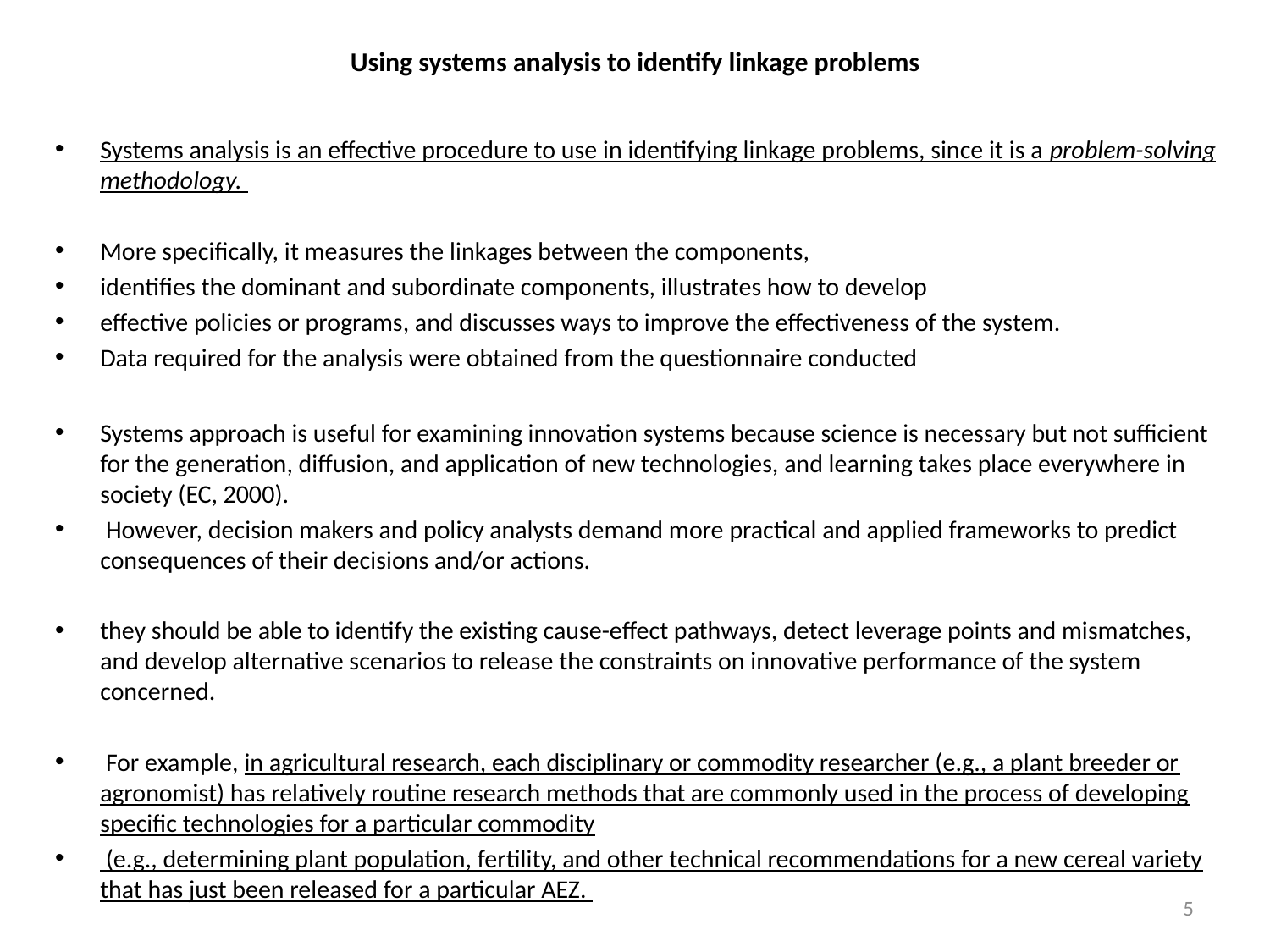

# Using systems analysis to identify linkage problems
Systems analysis is an effective procedure to use in identifying linkage problems, since it is a problem-solving methodology.

More specifically, it measures the linkages between the components,
identifies the dominant and subordinate components, illustrates how to develop
effective policies or programs, and discusses ways to improve the effectiveness of the system.
Data required for the analysis were obtained from the questionnaire conducted

Systems approach is useful for examining innovation systems because science is necessary but not sufficient for the generation, diffusion, and application of new technologies, and learning takes place everywhere in society (EC, 2000).
 However, decision makers and policy analysts demand more practical and applied frameworks to predict consequences of their decisions and/or actions.

they should be able to identify the existing cause-effect pathways, detect leverage points and mismatches, and develop alternative scenarios to release the constraints on innovative performance of the system concerned.

 For example, in agricultural research, each disciplinary or commodity researcher (e.g., a plant breeder or agronomist) has relatively routine research methods that are commonly used in the process of developing specific technologies for a particular commodity
 (e.g., determining plant population, fertility, and other technical recommendations for a new cereal variety that has just been released for a particular AEZ.

5